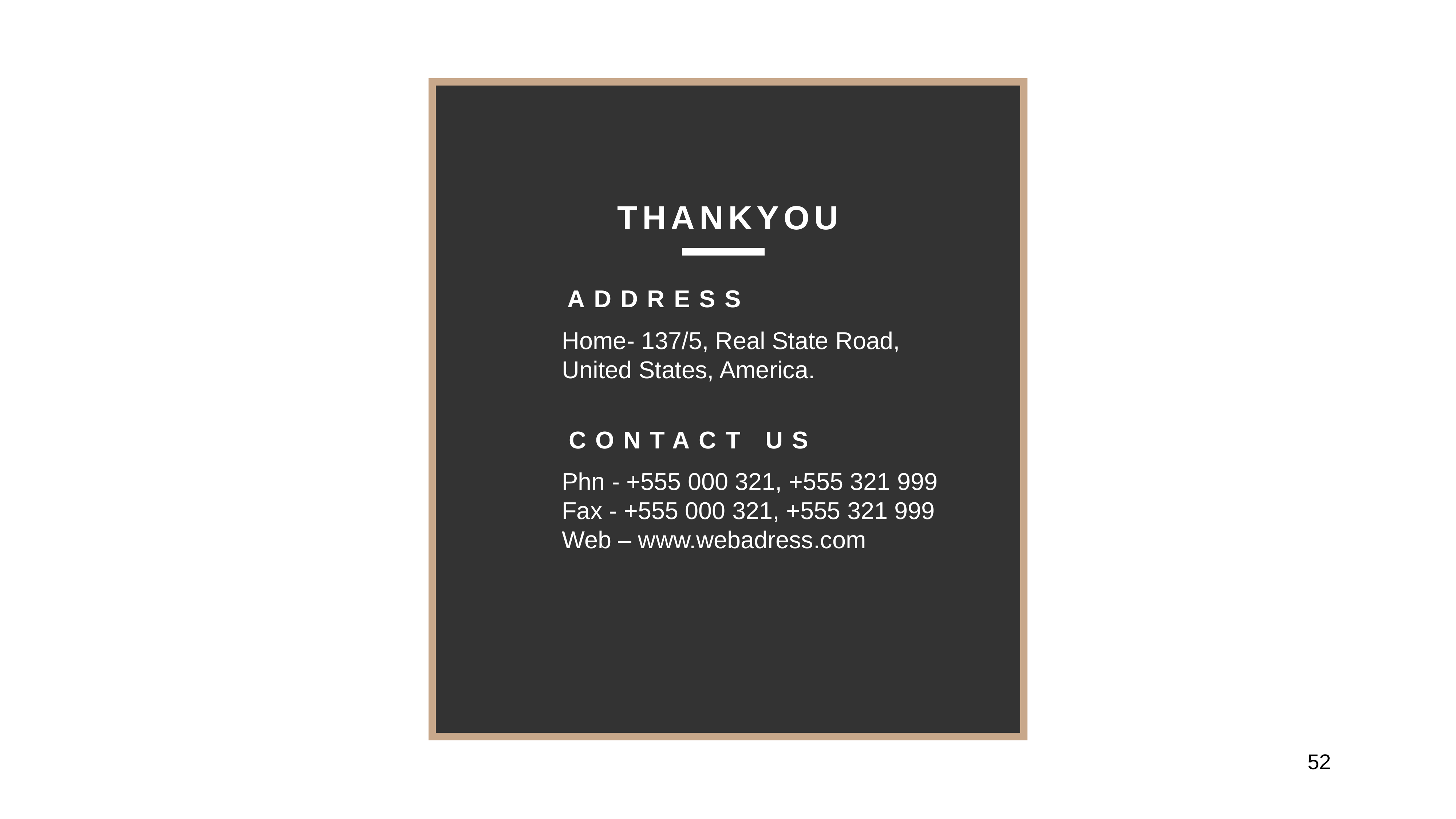

THANKYOU
ADDRESS
Home- 137/5, Real State Road,
United States, America.
CONTACT US
Phn - +555 000 321, +555 321 999
Fax - +555 000 321, +555 321 999
Web – www.webadress.com